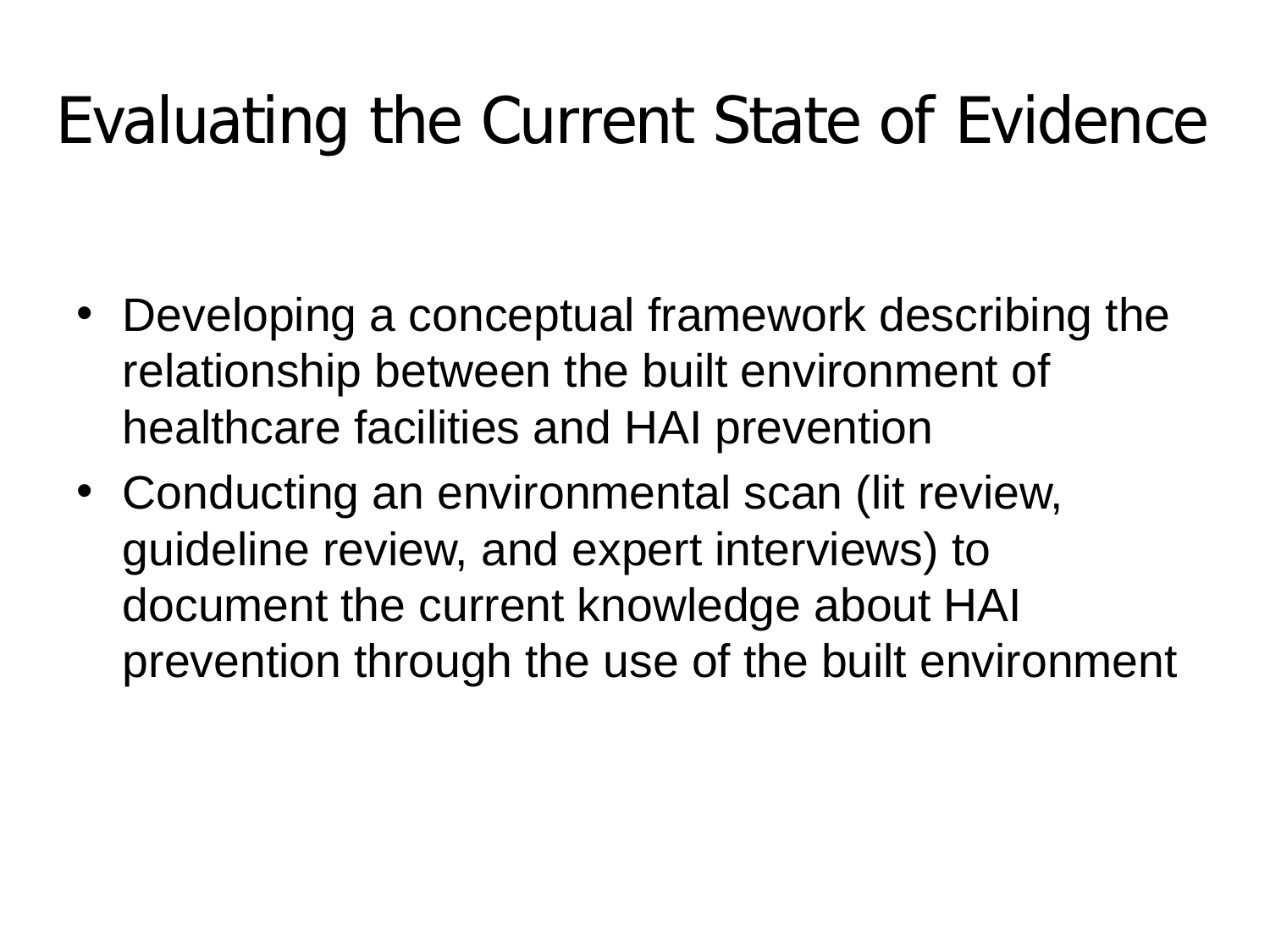

# Evaluating the Current State of Evidence
Developing a conceptual framework describing the relationship between the built environment of healthcare facilities and HAI prevention
Conducting an environmental scan (lit review, guideline review, and expert interviews) to document the current knowledge about HAI prevention through the use of the built environment